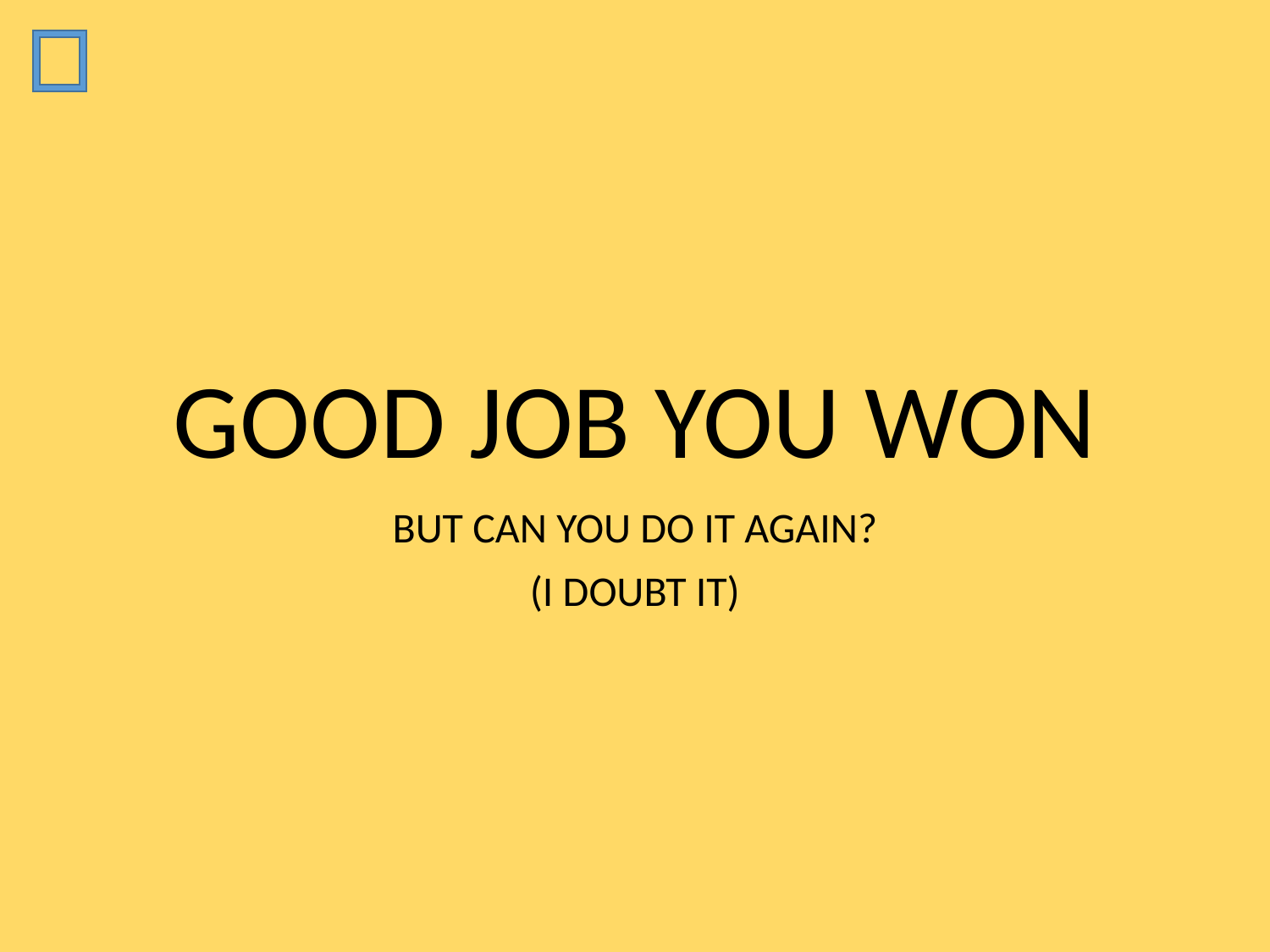

# GOOD JOB YOU WON
BUT CAN YOU DO IT AGAIN?
(I DOUBT IT)